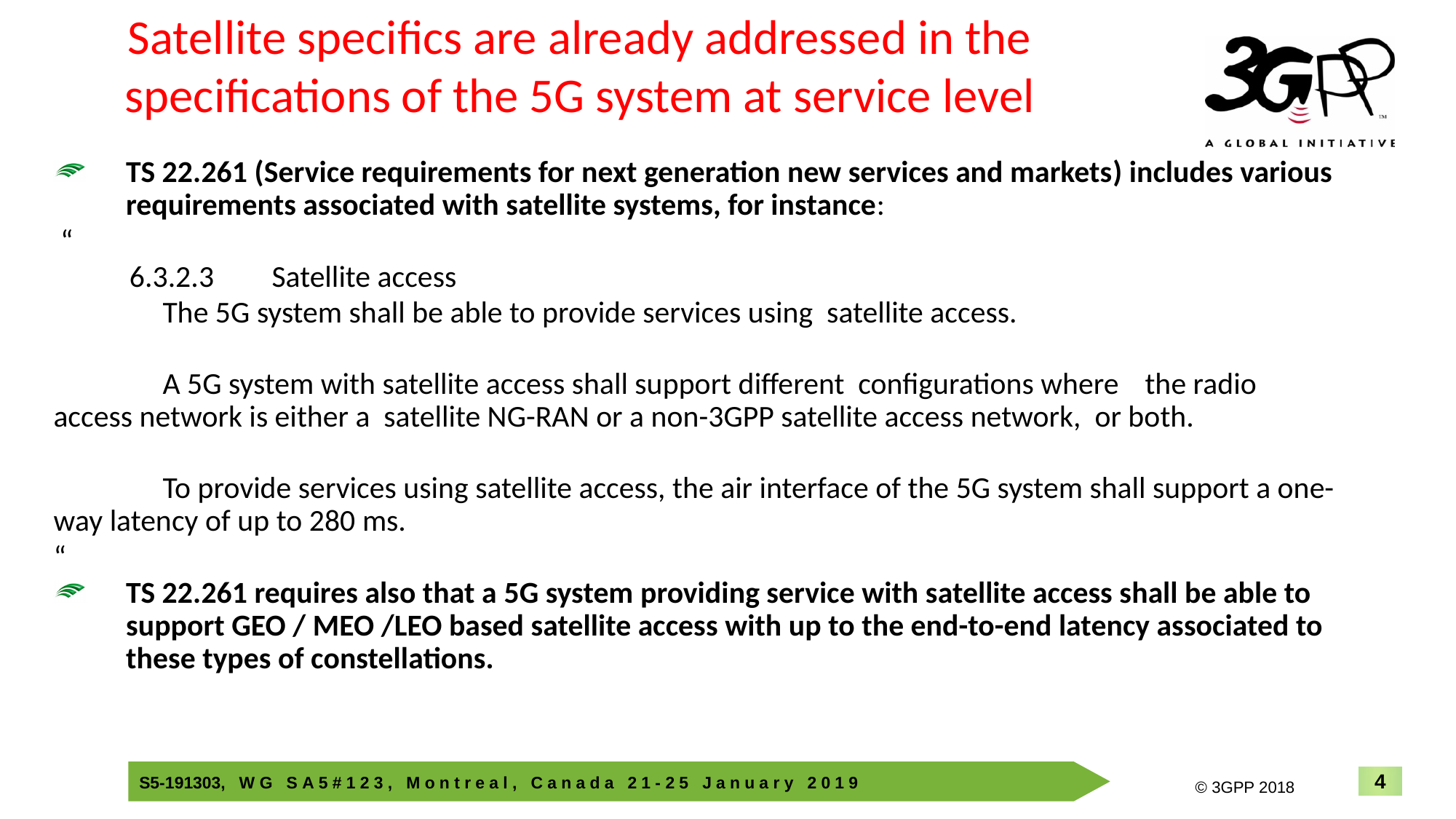

# Satellite specifics are already addressed in the specifications of the 5G system at service level
TS 22.261 (Service requirements for next generation new services and markets) includes various requirements associated with satellite systems, for instance:
 “
           6.3.2.3	Satellite access
	The 5G system shall be able to provide services using  satellite access.

	A 5G system with satellite access shall support different  configurations where 	the radio access network is either a  satellite NG-RAN or a non-3GPP satellite access network,  or both.

	To provide services using satellite access, the air interface of the 5G system shall support a one-way latency of up to 280 ms.
“
TS 22.261 requires also that a 5G system providing service with satellite access shall be able to support GEO / MEO /LEO based satellite access with up to the end-to-end latency associated to these types of constellations.